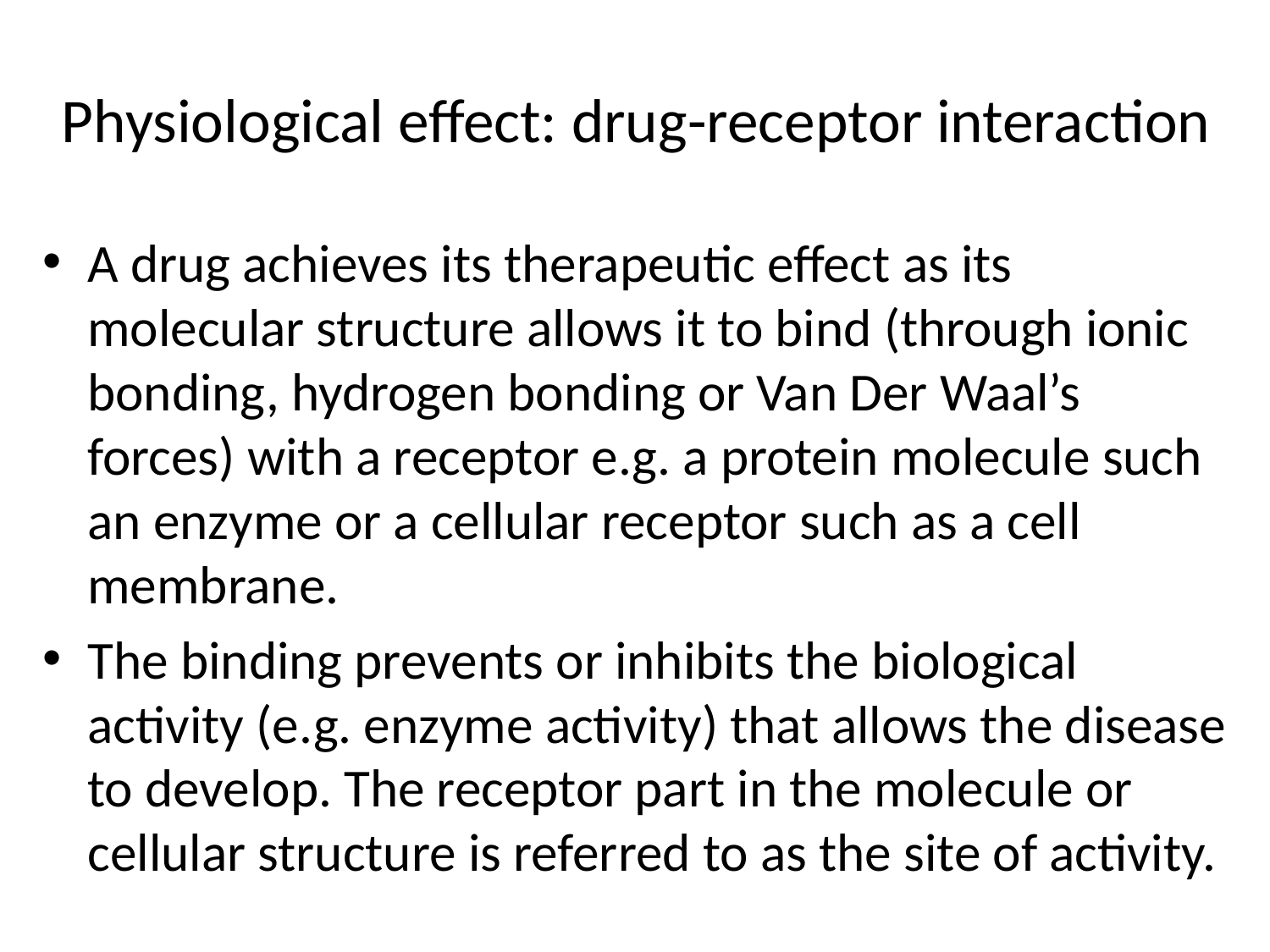

# Physiological effect: drug-receptor interaction
A drug achieves its therapeutic effect as its molecular structure allows it to bind (through ionic bonding, hydrogen bonding or Van Der Waal’s forces) with a receptor e.g. a protein molecule such an enzyme or a cellular receptor such as a cell membrane.
The binding prevents or inhibits the biological activity (e.g. enzyme activity) that allows the disease to develop. The receptor part in the molecule or cellular structure is referred to as the site of activity.